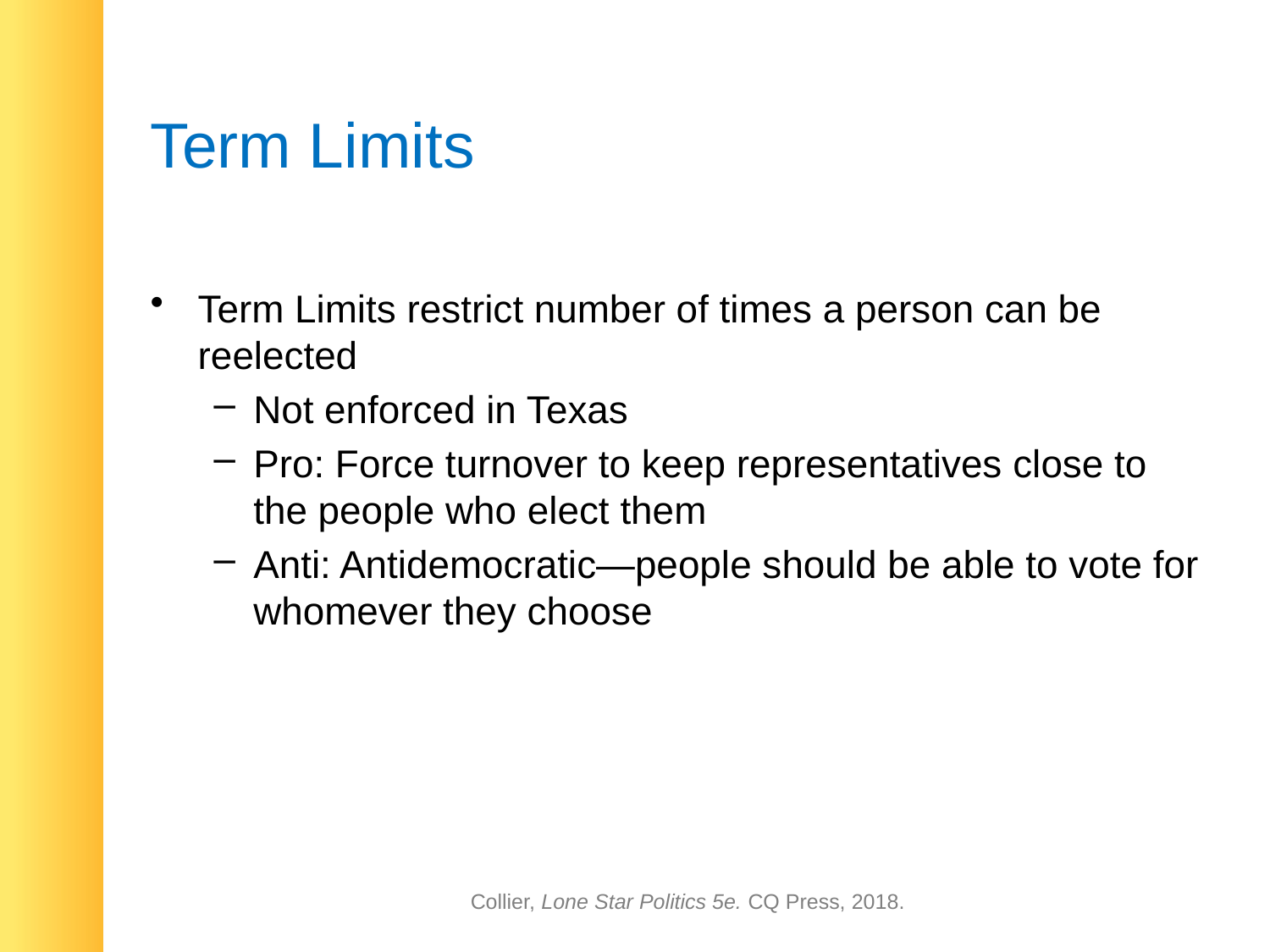

# Term Limits
Term Limits restrict number of times a person can be reelected
Not enforced in Texas
Pro: Force turnover to keep representatives close to the people who elect them
Anti: Antidemocratic—people should be able to vote for whomever they choose
Collier, Lone Star Politics 5e. CQ Press, 2018.